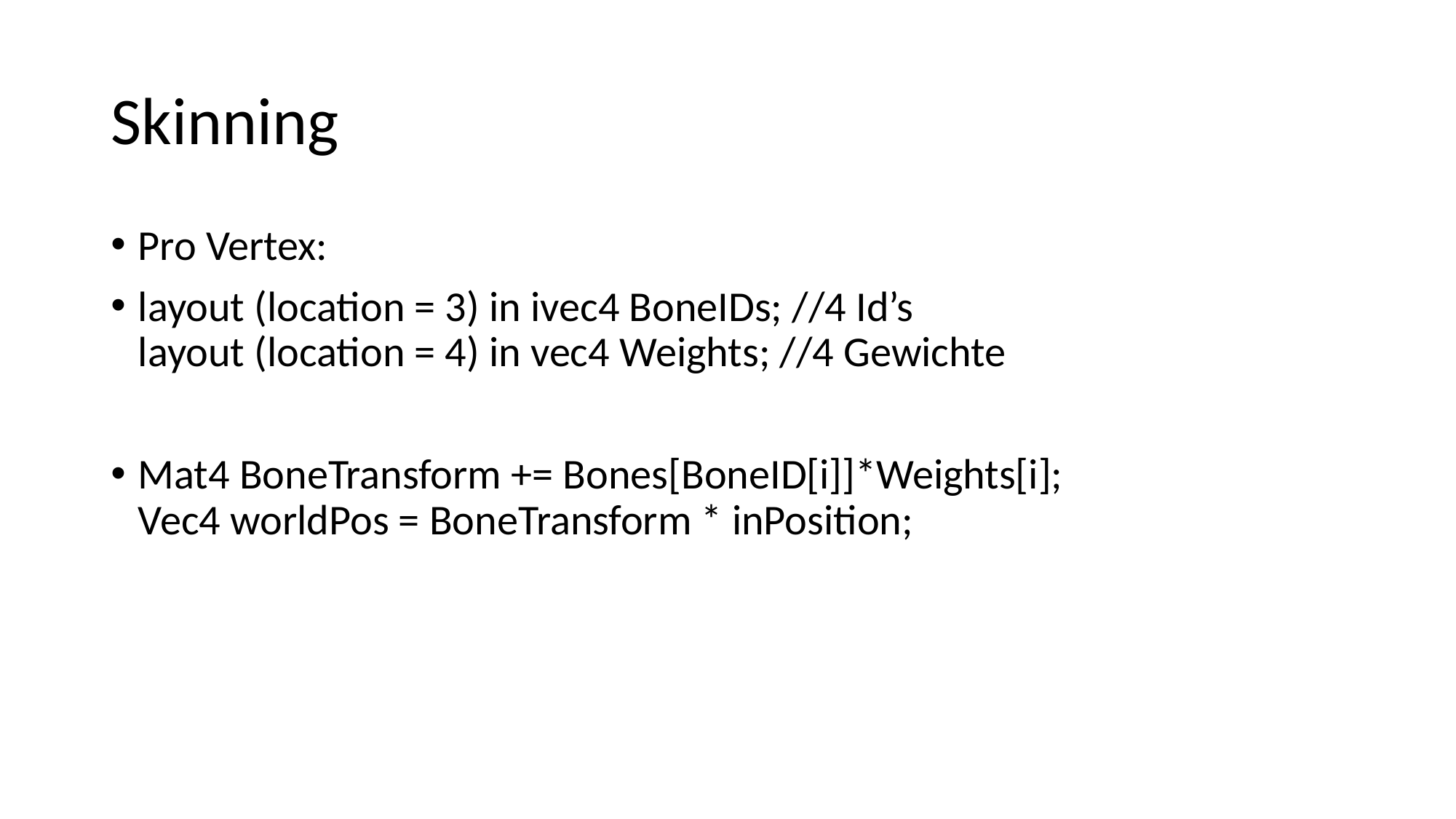

# Skinning
Pro Vertex:
layout (location = 3) in ivec4 BoneIDs; //4 Id’s
layout (location = 4) in vec4 Weights; //4 Gewichte

Mat4 BoneTransform += Bones[BoneID[i]]*Weights[i];
Vec4 worldPos = BoneTransform * inPosition;